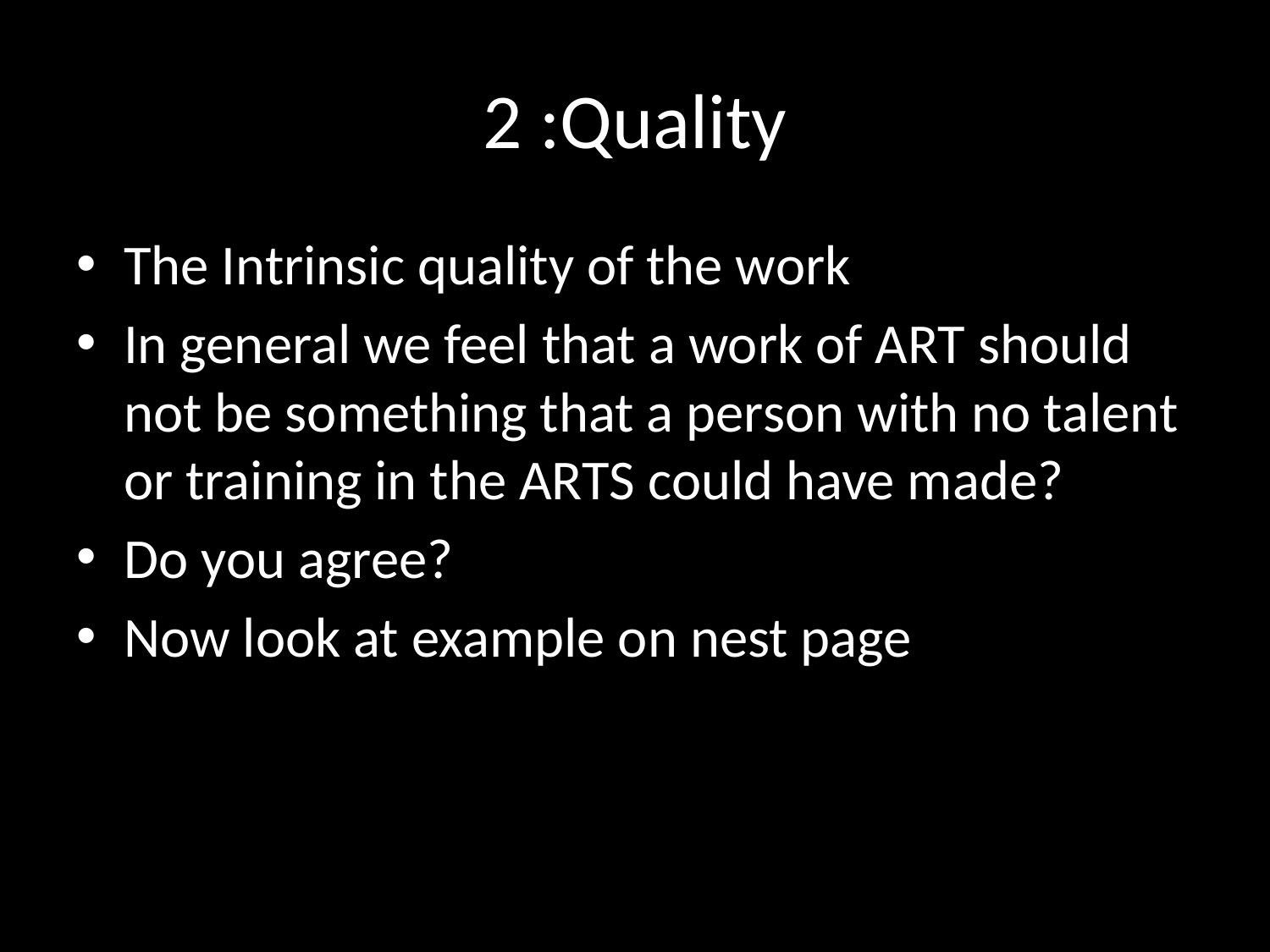

# 2 :Quality
The Intrinsic quality of the work
In general we feel that a work of ART should not be something that a person with no talent or training in the ARTS could have made?
Do you agree?
Now look at example on nest page